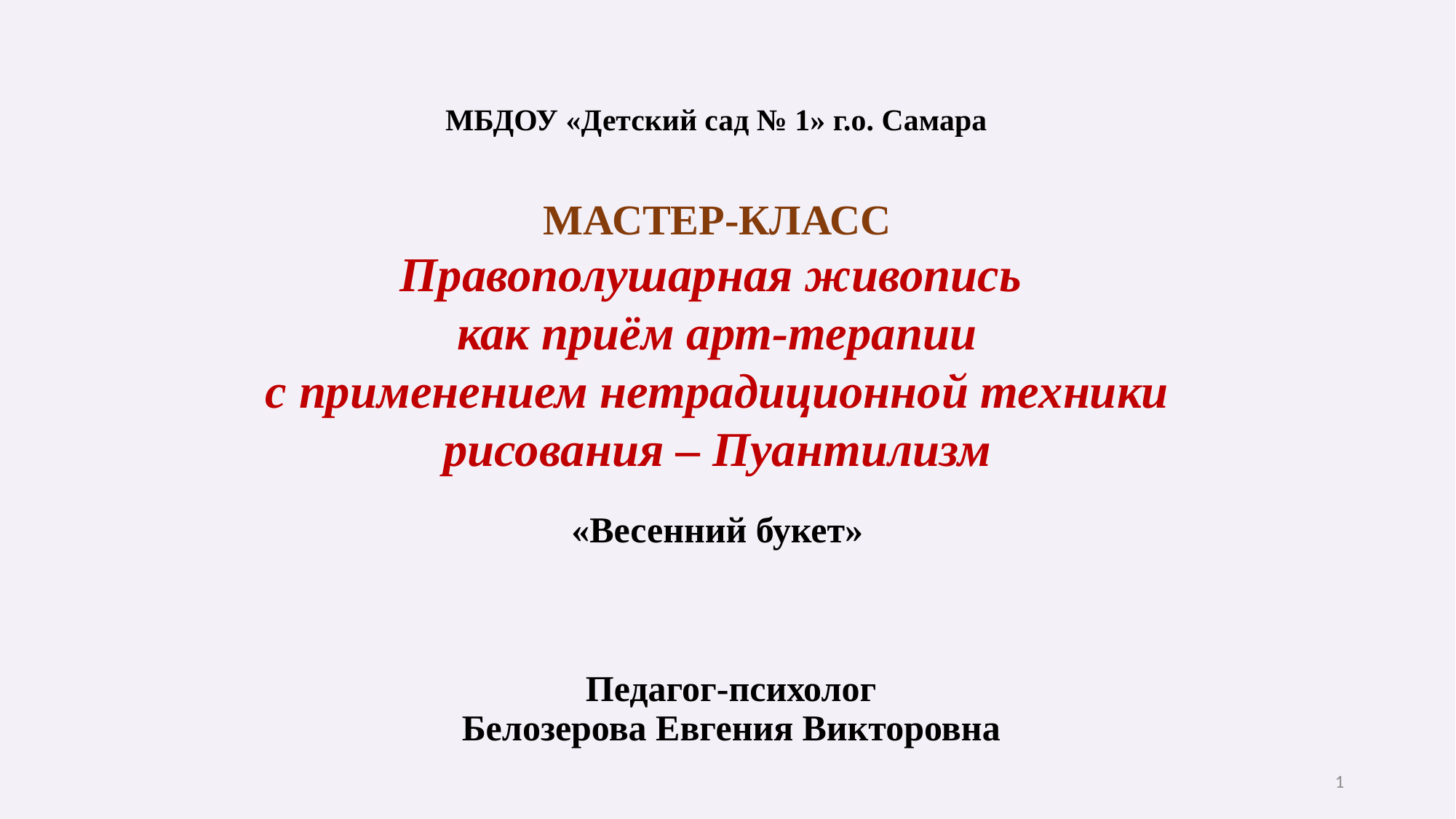

МБДОУ «Детский сад № 1» г.о. Самара
# МАСТЕР-КЛАСС Правополушарная живопись как приём арт-терапии с применением нетрадиционной техники рисования – Пуантилизм
«Весенний букет»
Педагог-психолог
Белозерова Евгения Викторовна
1